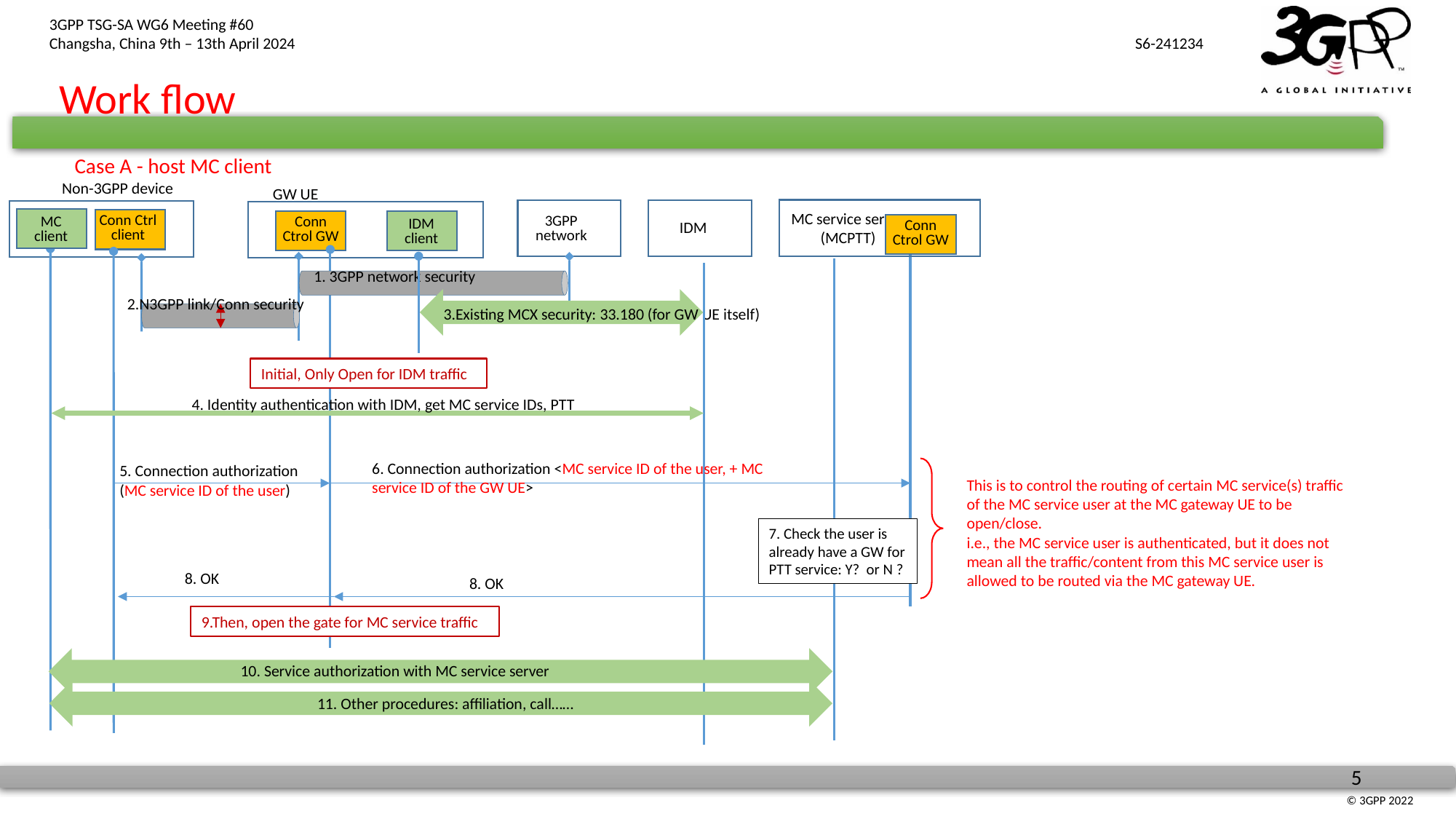

# Work flow
Case A - host MC client

Non-3GPP device
GW UE

MC service server
(MCPTT)
Conn Ctrl client

3GPP network

MC
client
Conn Ctrol GW

IDM client
IDM
Conn Ctrol GW

1. 3GPP network security
2.N3GPP link/Conn security

3.Existing MCX security: 33.180 (for GW UE itself)
Initial, Only Open for IDM traffic
4. Identity authentication with IDM, get MC service IDs, PTT
6. Connection authorization <MC service ID of the user, + MC service ID of the GW UE>
5. Connection authorization (MC service ID of the user)

This is to control the routing of certain MC service(s) traffic of the MC service user at the MC gateway UE to be open/close.
i.e., the MC service user is authenticated, but it does not mean all the traffic/content from this MC service user is allowed to be routed via the MC gateway UE.
7. Check the user is already have a GW for PTT service: Y?  or N ?
8. OK
8. OK
9.Then, open the gate for MC service traffic

10. Service authorization with MC service server

11. Other procedures: affiliation, call……